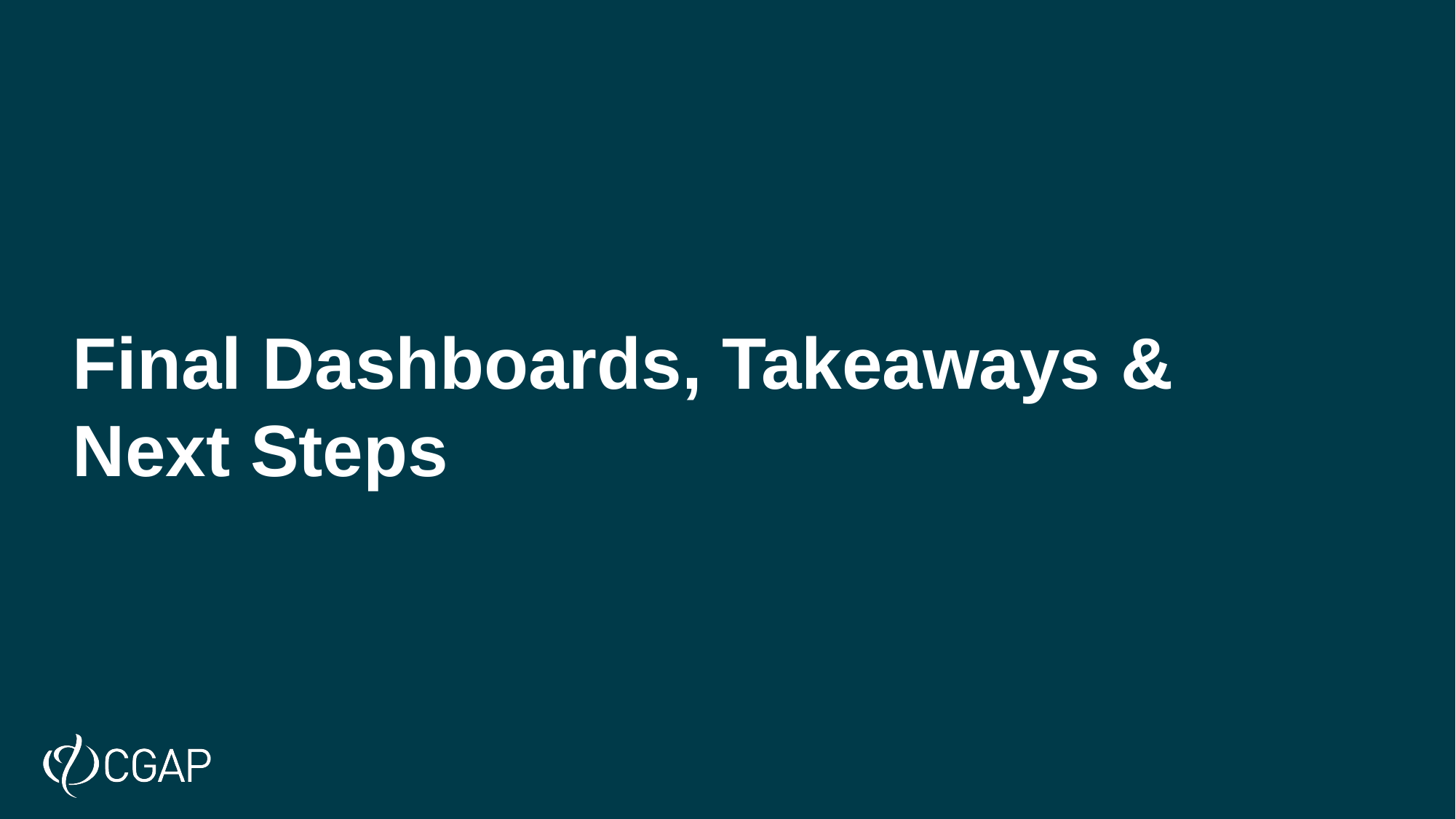

# Final Dashboards, Takeaways & Next Steps